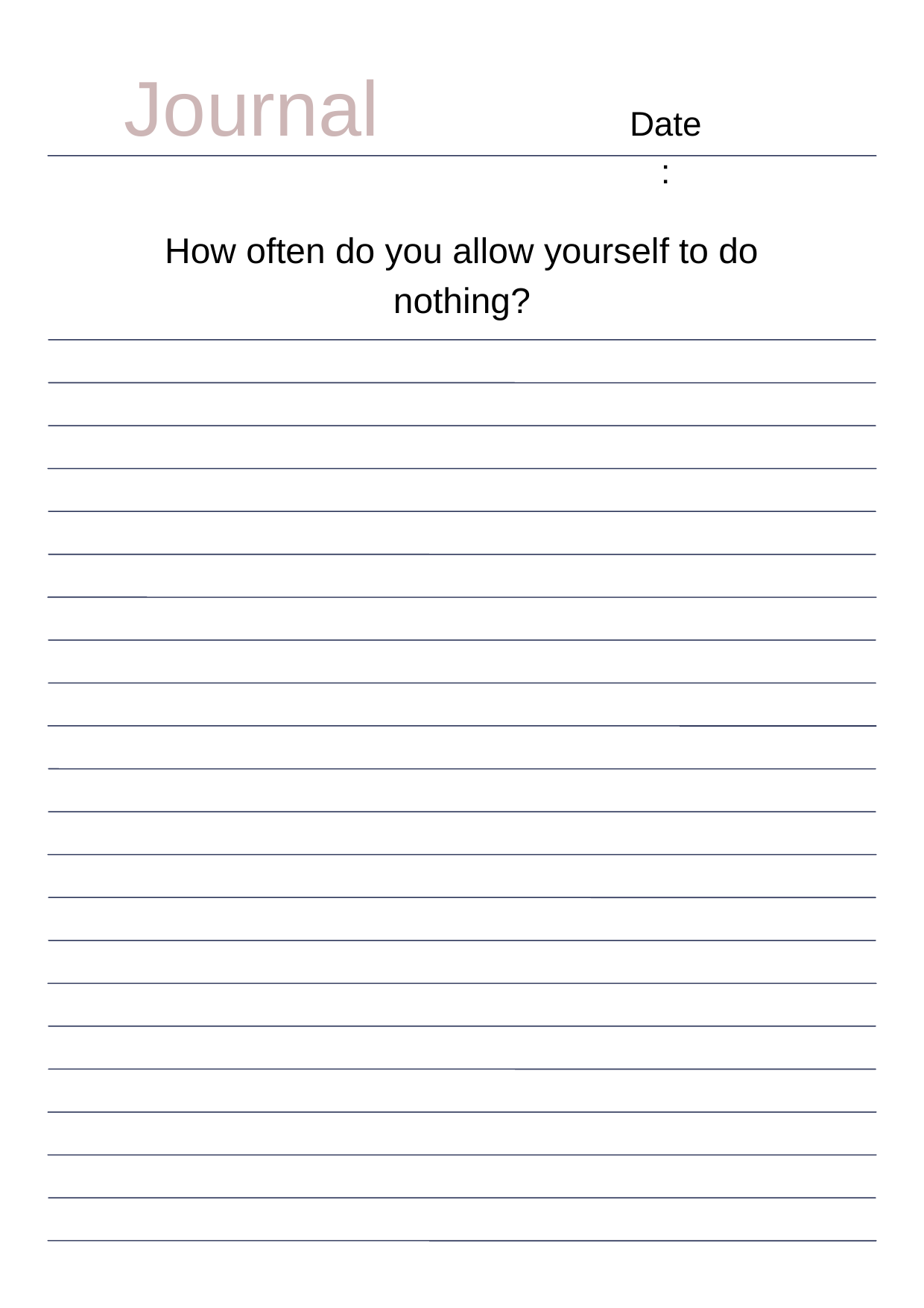

Journal
Date:

How often do you allow yourself to do nothing?